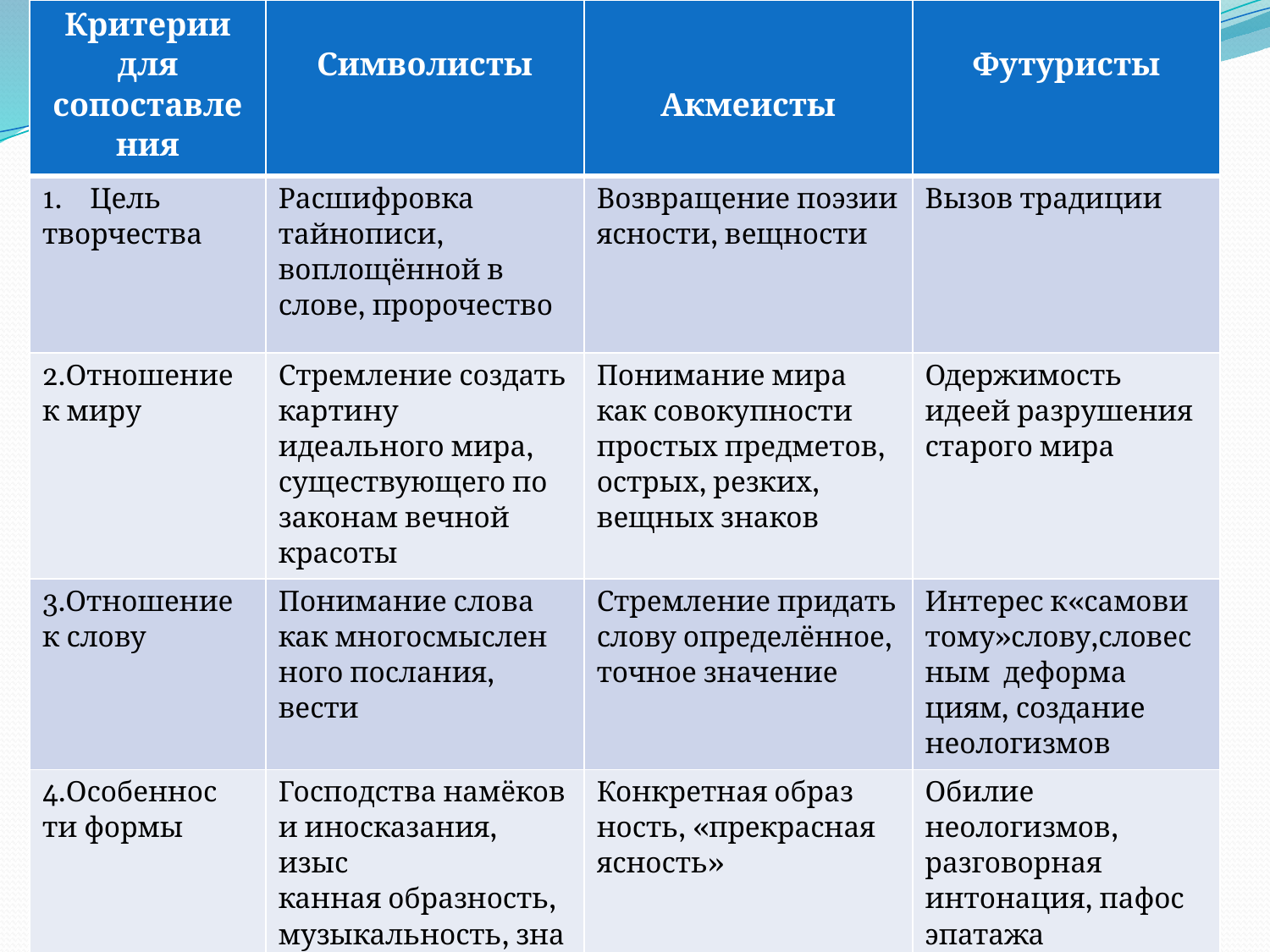

| Критерии для сопоставления | Символисты | Акмеисты | Футуристы |
| --- | --- | --- | --- |
| Цель творчества | Расшифровка тайнописи, воплощённой в слове, пророчество | Возвращение поэзии ясности, вещности | Вызов традиции |
| 2.Отношение к миру | Стремление создать картину идеального мира, существующего по законам вечной красоты | Понимание мира как совокупности простых предметов, острых, резких, вещных знаков | Одержимость идеей разрушения старого мира |
| 3.Отношение к слову | Понимание слова как многосмыслен ного послания, вести | Стремление придать слову определённое, точное значение | Интерес к«самови тому»слову,словесным деформа циям, создание неологизмов |
| 4.Особеннос ти формы | Господства намёков и иносказания, изыс канная образность, музыкальность, зна ковое наполнение обычных слов | Конкретная образ ность, «прекрасная ясность» | Обилие неологизмов, разговорная интонация, пафос эпатажа |
#